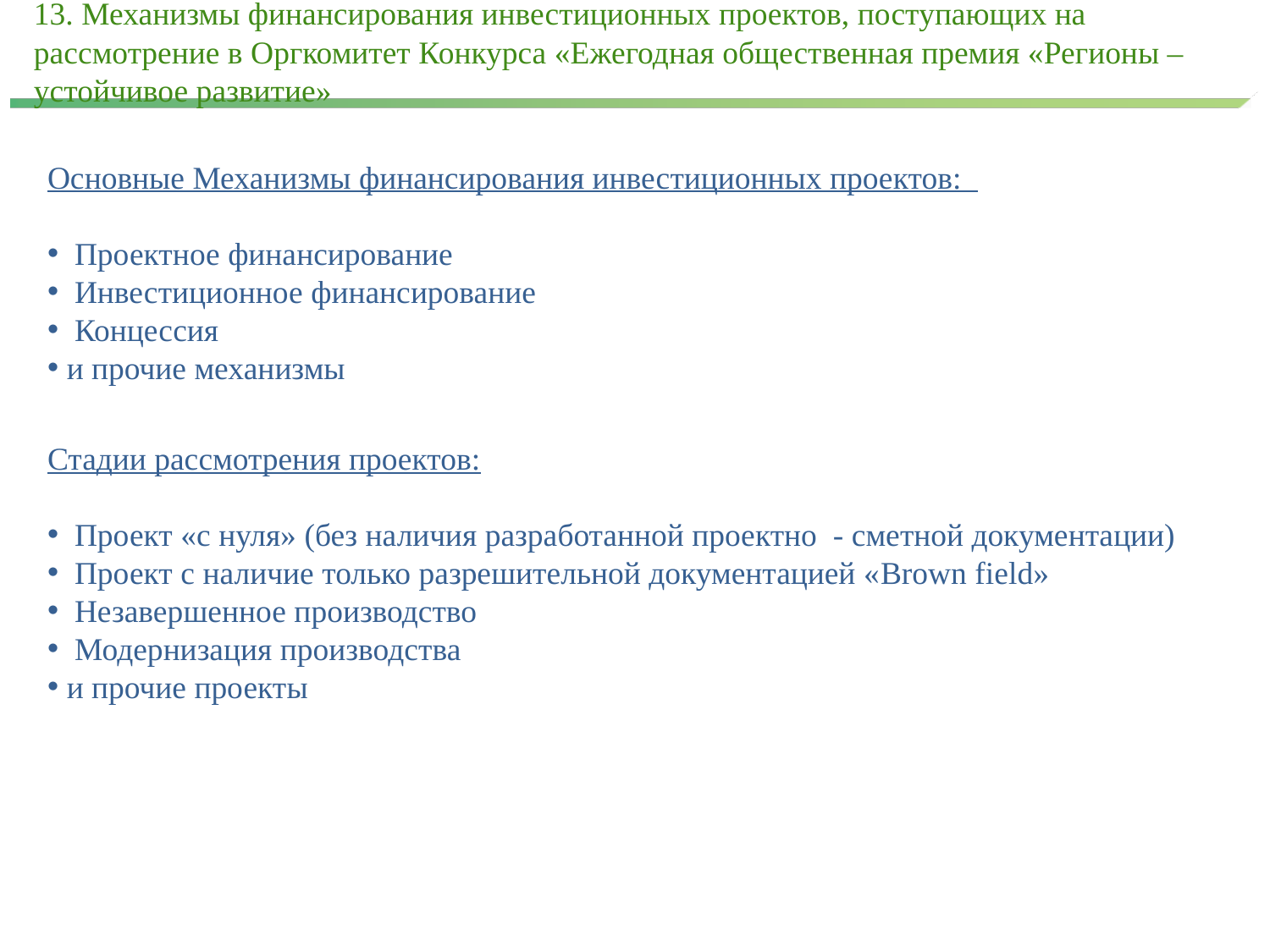

13. Механизмы финансирования инвестиционных проектов, поступающих на рассмотрение в Оргкомитет Конкурса «Ежегодная общественная премия «Регионы – устойчивое развитие»
Основные Механизмы финансирования инвестиционных проектов:

  Проектное финансирование
  Инвестиционное финансирование
  Концессия
 и прочие механизмы
Стадии рассмотрения проектов:

  Проект «с нуля» (без наличия разработанной проектно  - сметной документации)
  Проект с наличие только разрешительной документацией «Brown field»
  Незавершенное производство
  Модернизация производства
 и прочие проекты